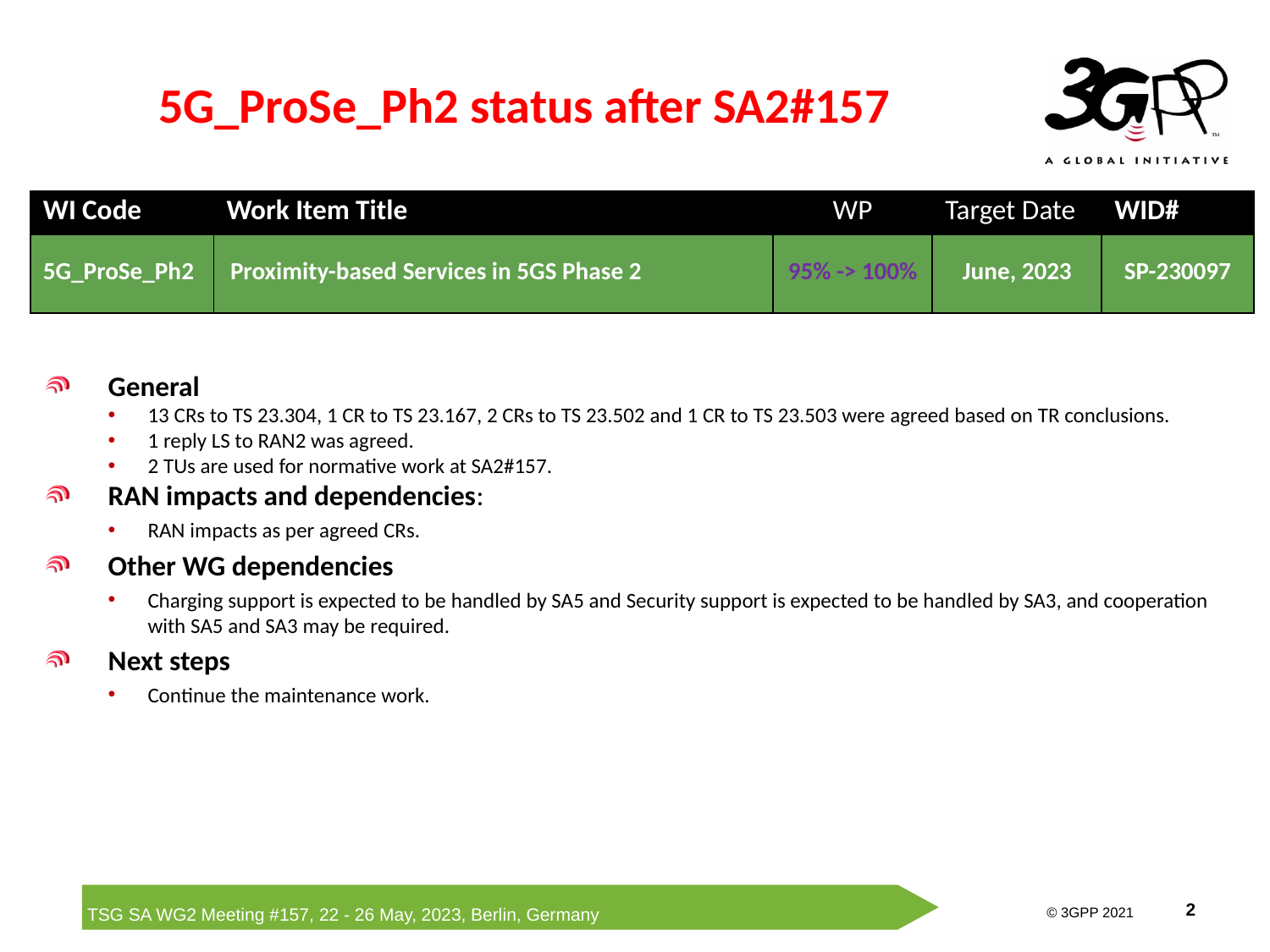

# 5G_ProSe_Ph2 status after SA2#157
| WI Code | Work Item Title | WP | Target Date | WID# |
| --- | --- | --- | --- | --- |
| 5G\_ProSe\_Ph2 | Proximity-based Services in 5GS Phase 2 | 95% -> 100% | June, 2023 | SP-230097 |
General
13 CRs to TS 23.304, 1 CR to TS 23.167, 2 CRs to TS 23.502 and 1 CR to TS 23.503 were agreed based on TR conclusions.
1 reply LS to RAN2 was agreed.
2 TUs are used for normative work at SA2#157.
RAN impacts and dependencies:
RAN impacts as per agreed CRs.
Other WG dependencies
Charging support is expected to be handled by SA5 and Security support is expected to be handled by SA3, and cooperation with SA5 and SA3 may be required.
Next steps
Continue the maintenance work.